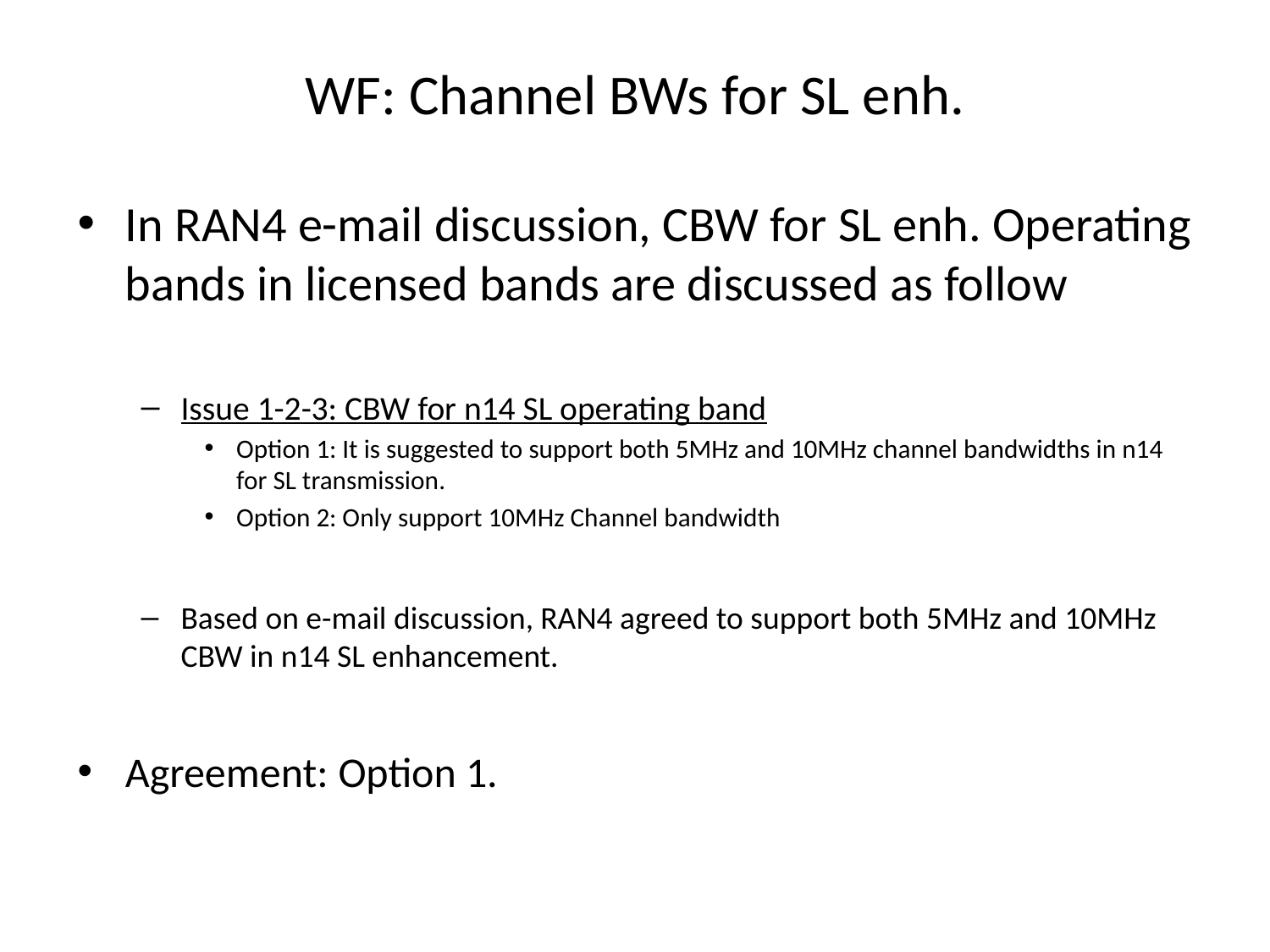

# WF: Channel BWs for SL enh.
In RAN4 e-mail discussion, CBW for SL enh. Operating bands in licensed bands are discussed as follow

Issue 1-2-3: CBW for n14 SL operating band
Option 1: It is suggested to support both 5MHz and 10MHz channel bandwidths in n14 for SL transmission.
Option 2: Only support 10MHz Channel bandwidth

Based on e-mail discussion, RAN4 agreed to support both 5MHz and 10MHz CBW in n14 SL enhancement.

Agreement: Option 1.